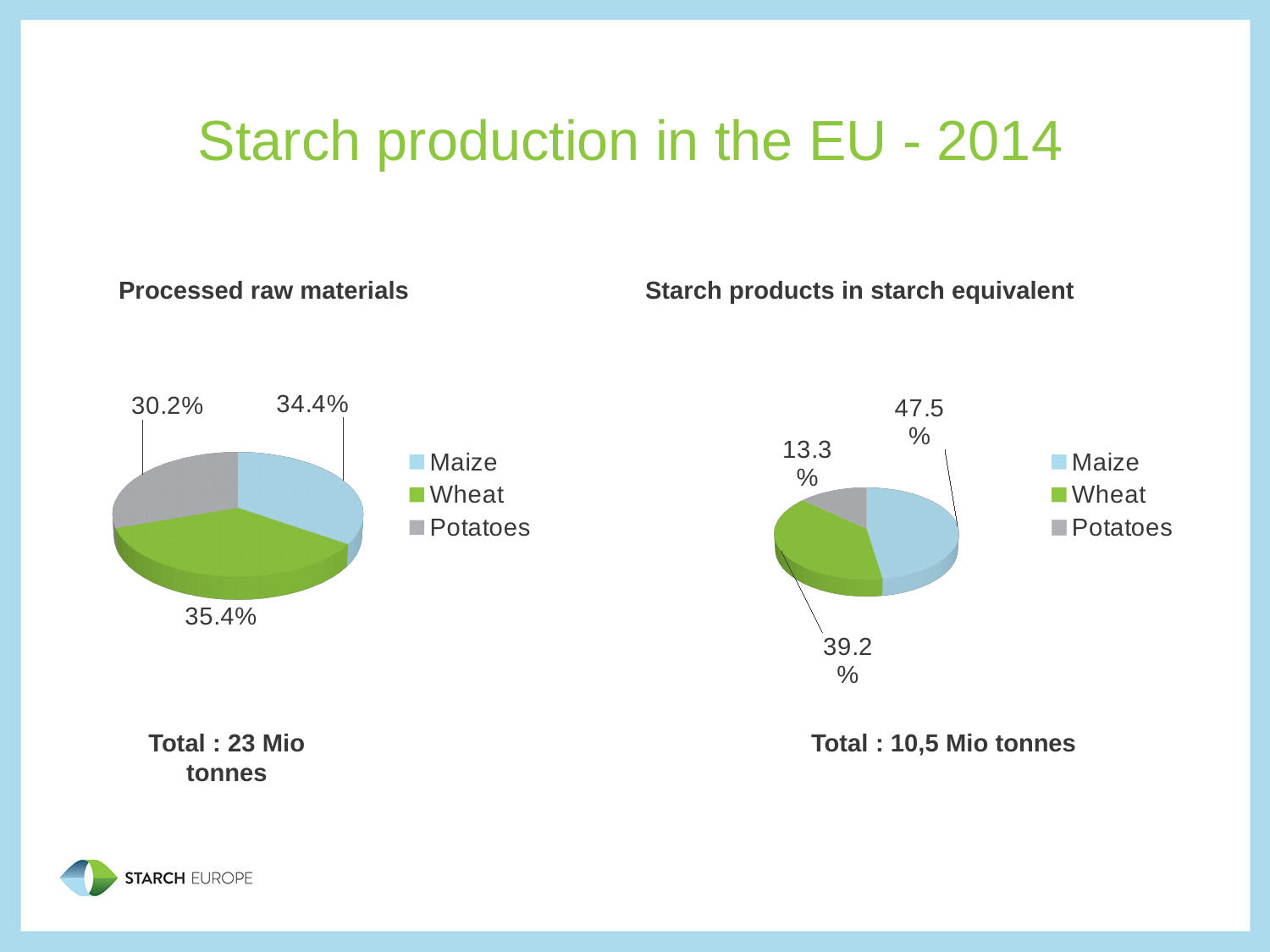

# Starch production in the EU - 2014
Processed raw materials
Starch products in starch equivalent

[unsupported chart]

[unsupported chart]

Total : 23 Mio tonnes
Total : 10,5 Mio tonnes